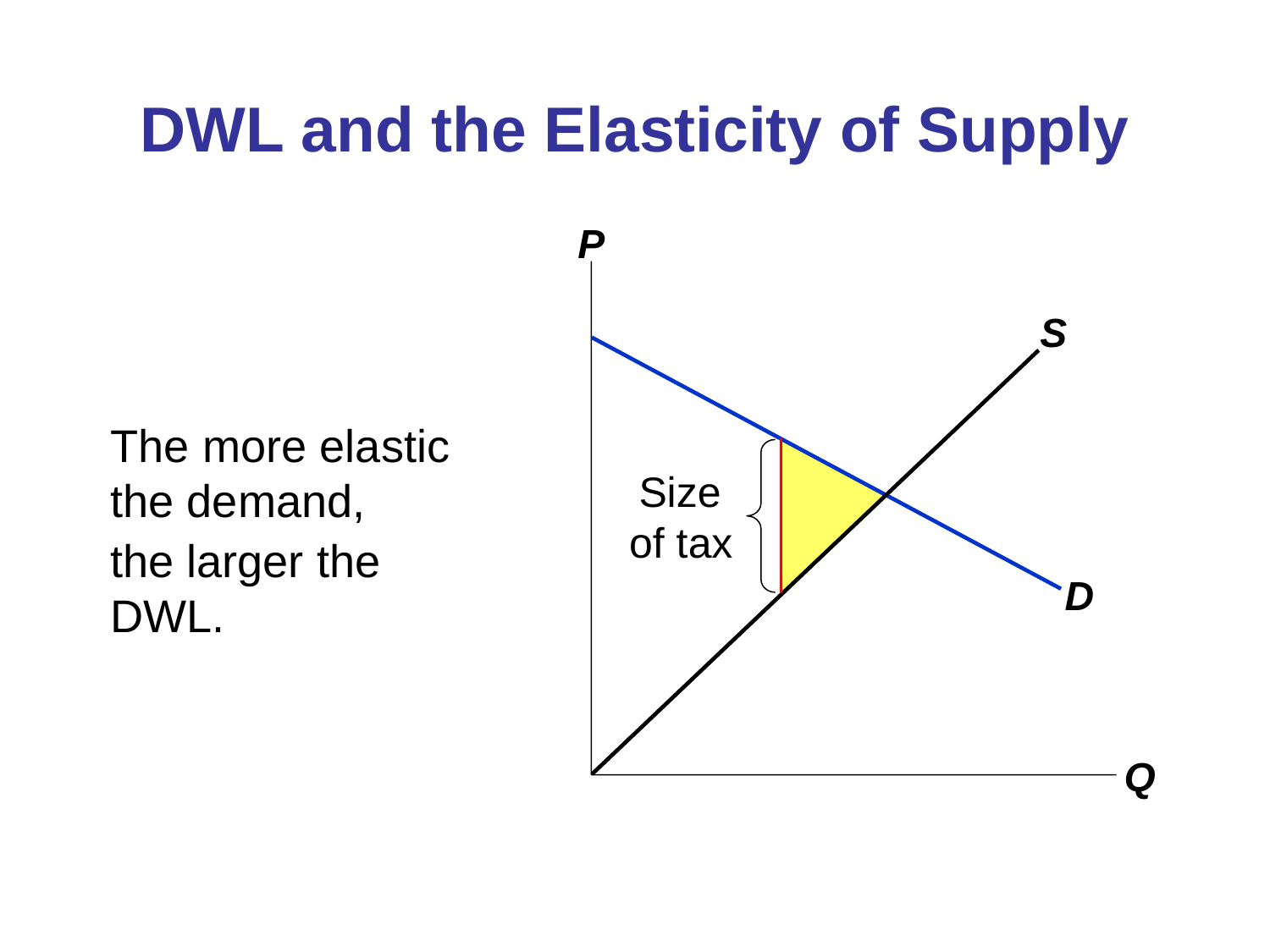

# DWL and the Elasticity of Supply
P

Q
S

D
The more elastic the demand,

Size
of tax

the larger the DWL.